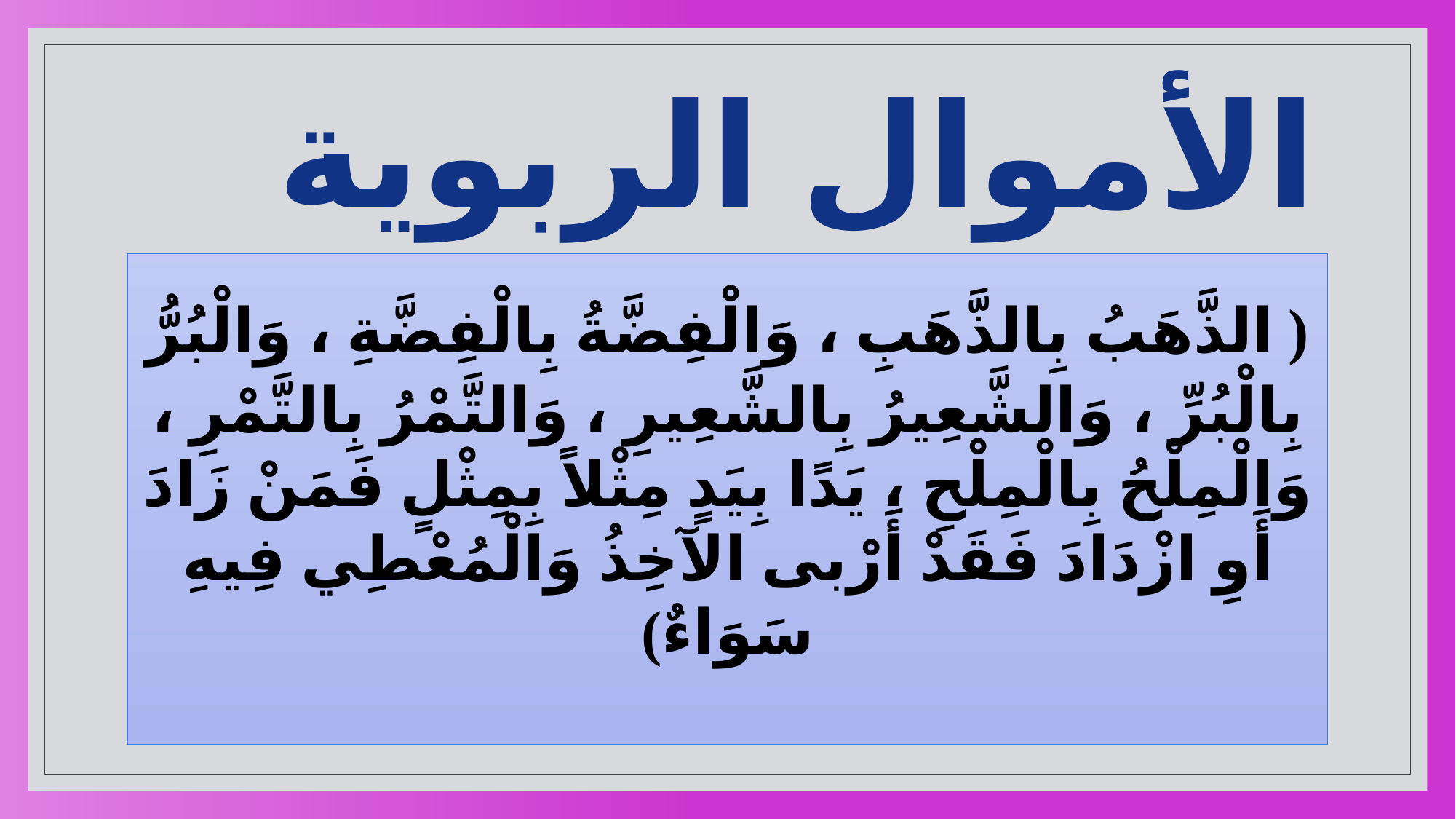

# الأموال الربوية

( الذَّهَبُ بِالذَّهَبِ ، وَالْفِضَّةُ بِالْفِضَّةِ ، وَالْبُرُّ
بِالْبُرِّ ، وَالشَّعِيرُ بِالشَّعِيرِ ، وَالتَّمْرُ بِالتَّمْرِ ، وَالْمِلْحُ بِالْمِلْحِ ، يَدًا بِيَدٍ مِثْلاً بِمِثْلٍ فَمَنْ زَادَ أَوِ ازْدَادَ فَقَدْ أَرْبى الآخِذُ وَالْمُعْطِي فِيهِ سَوَاءٌ)